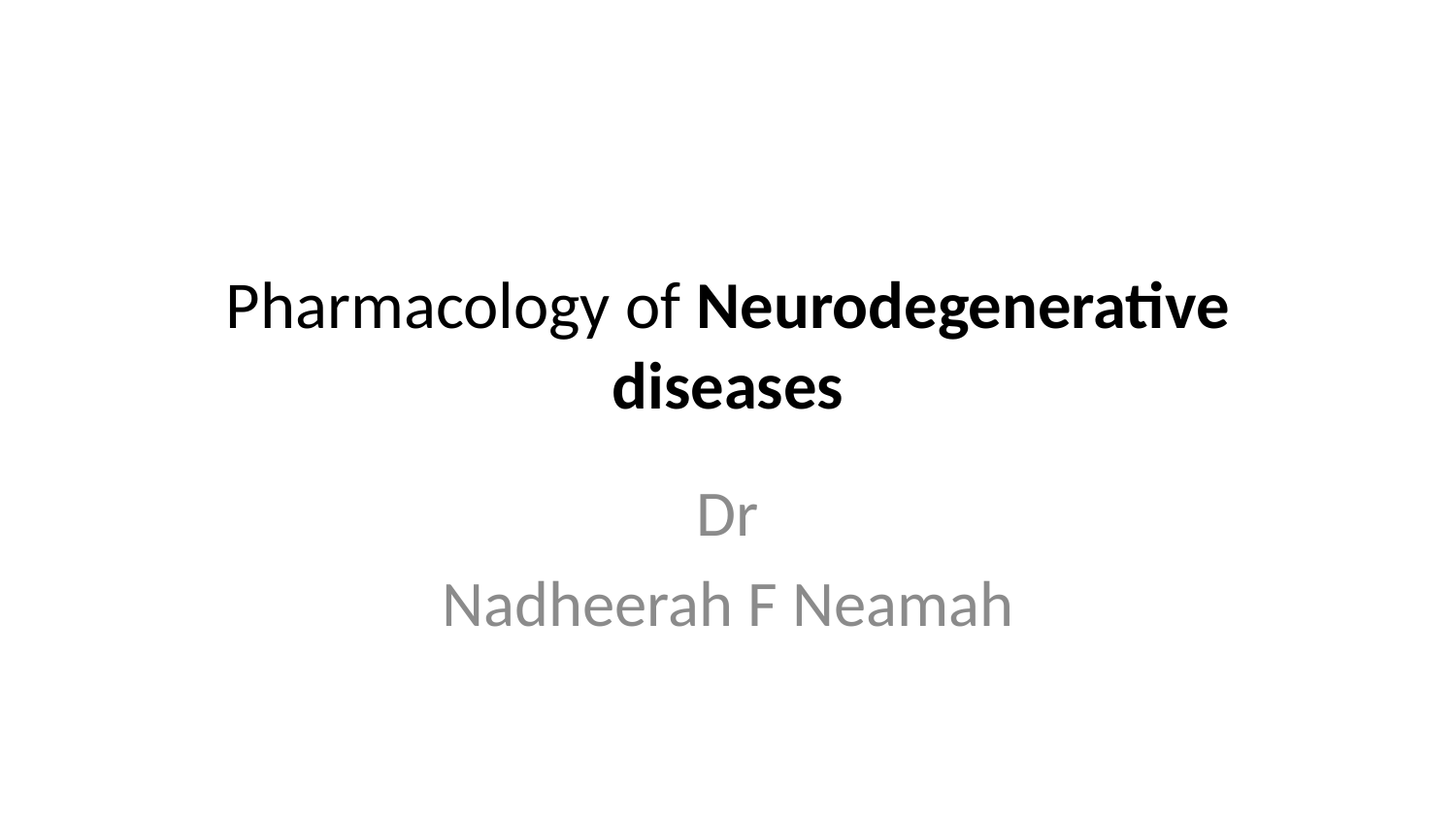

# Pharmacology of Neurodegenerative diseases
Dr
Nadheerah F Neamah